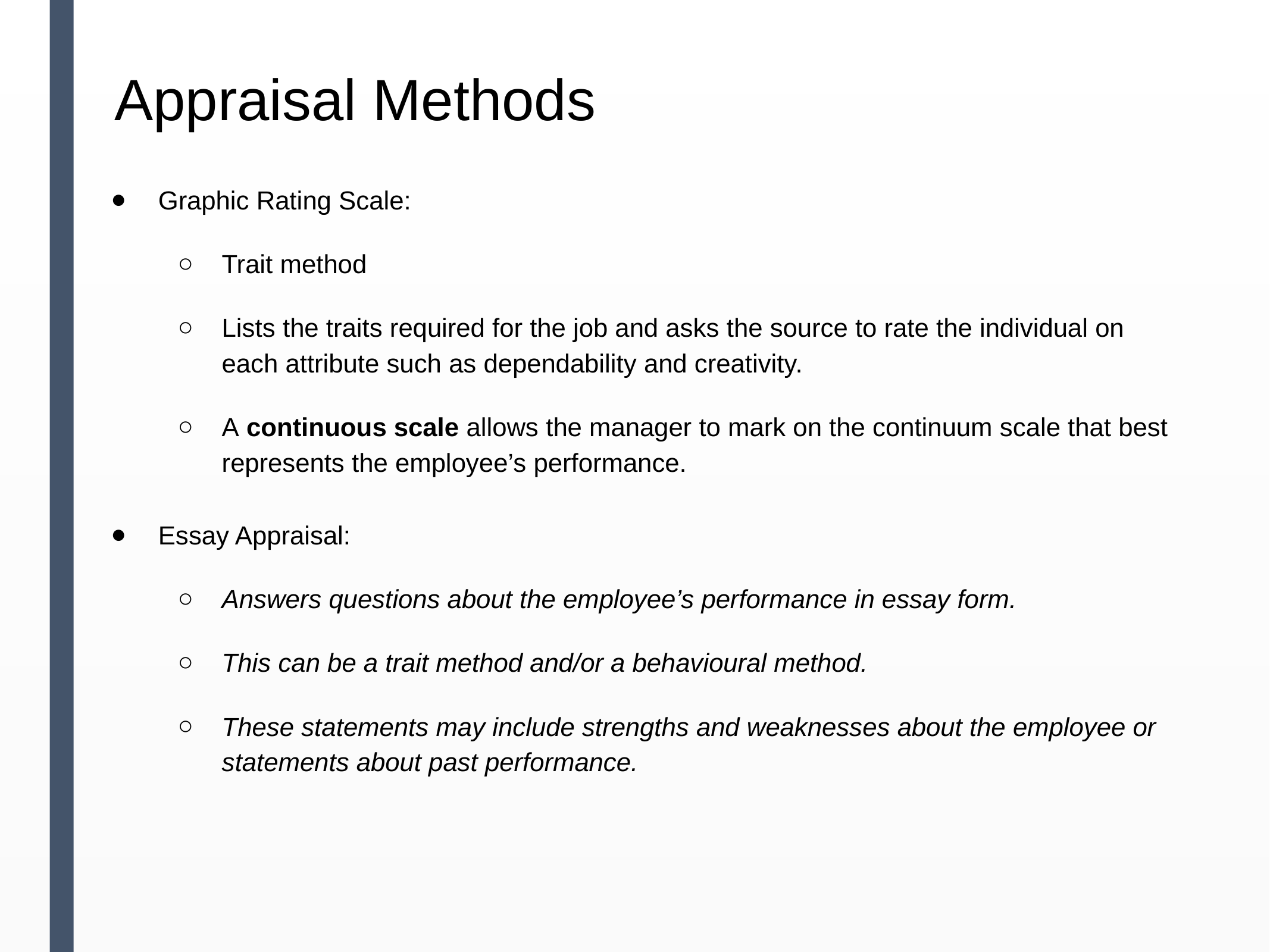

# Appraisal Methods
Graphic Rating Scale:
Trait method
Lists the traits required for the job and asks the source to rate the individual on each attribute such as dependability and creativity.
A continuous scale allows the manager to mark on the continuum scale that best represents the employee’s performance.

Essay Appraisal:
Answers questions about the employee’s performance in essay form.
This can be a trait method and/or a behavioural method.
These statements may include strengths and weaknesses about the employee or statements about past performance.